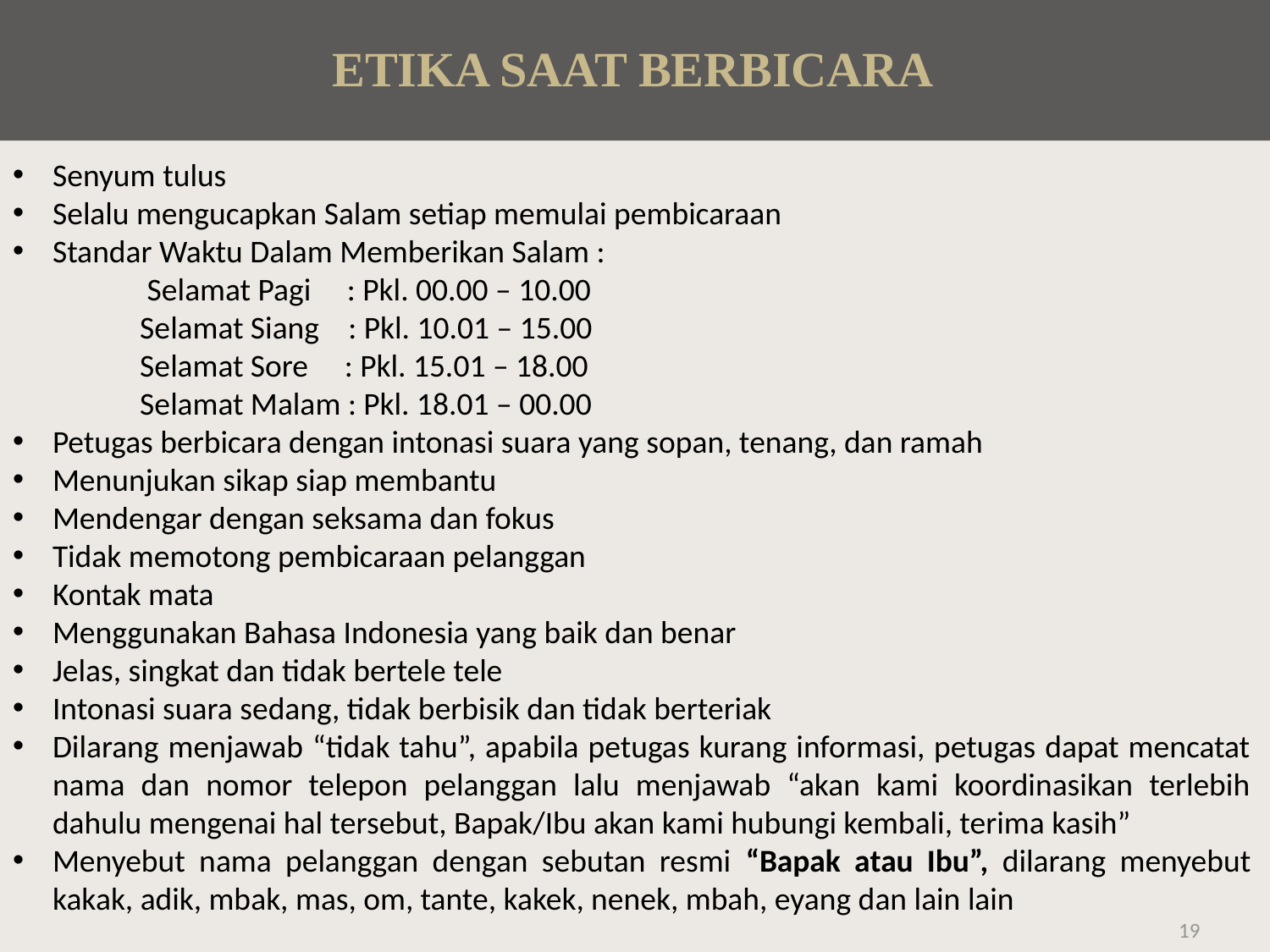

# ETIKA SAAT BERBICARA
Senyum tulus
Selalu mengucapkan Salam setiap memulai pembicaraan
Standar Waktu Dalam Memberikan Salam :
	 Selamat Pagi     : Pkl. 00.00 – 10.00
	Selamat Siang    : Pkl. 10.01 – 15.00
	Selamat Sore     : Pkl. 15.01 – 18.00
	Selamat Malam : Pkl. 18.01 – 00.00
Petugas berbicara dengan intonasi suara yang sopan, tenang, dan ramah
Menunjukan sikap siap membantu
Mendengar dengan seksama dan fokus
Tidak memotong pembicaraan pelanggan
Kontak mata
Menggunakan Bahasa Indonesia yang baik dan benar
Jelas, singkat dan tidak bertele tele
Intonasi suara sedang, tidak berbisik dan tidak berteriak
Dilarang menjawab “tidak tahu”, apabila petugas kurang informasi, petugas dapat mencatat nama dan nomor telepon pelanggan lalu menjawab “akan kami koordinasikan terlebih dahulu mengenai hal tersebut, Bapak/Ibu akan kami hubungi kembali, terima kasih”
Menyebut nama pelanggan dengan sebutan resmi “Bapak atau Ibu”, dilarang menyebut kakak, adik, mbak, mas, om, tante, kakek, nenek, mbah, eyang dan lain lain

19